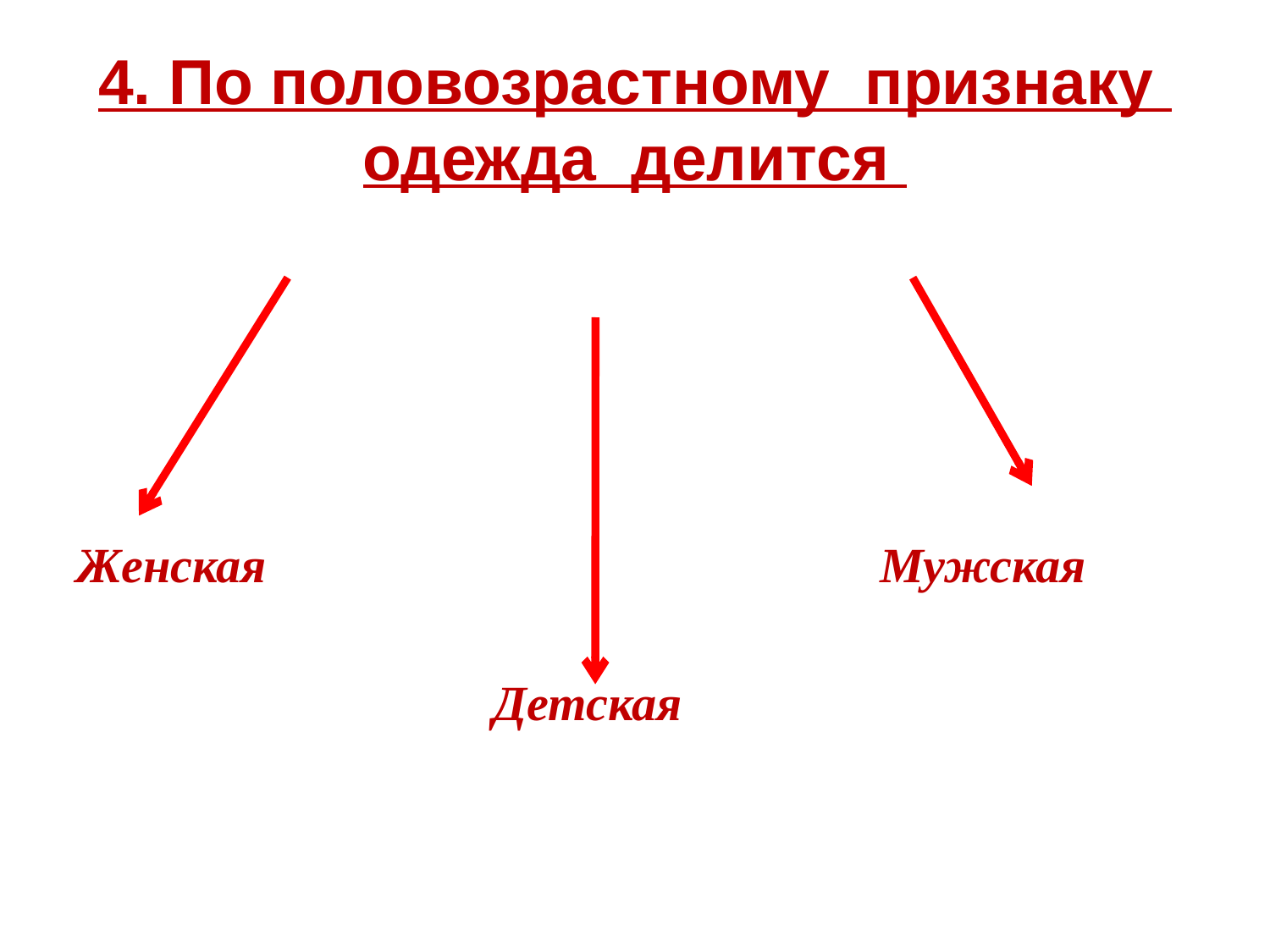

# 4. По половозрастному  признаку  одежда  делится

Женская                                                  Мужская

                                  Детская